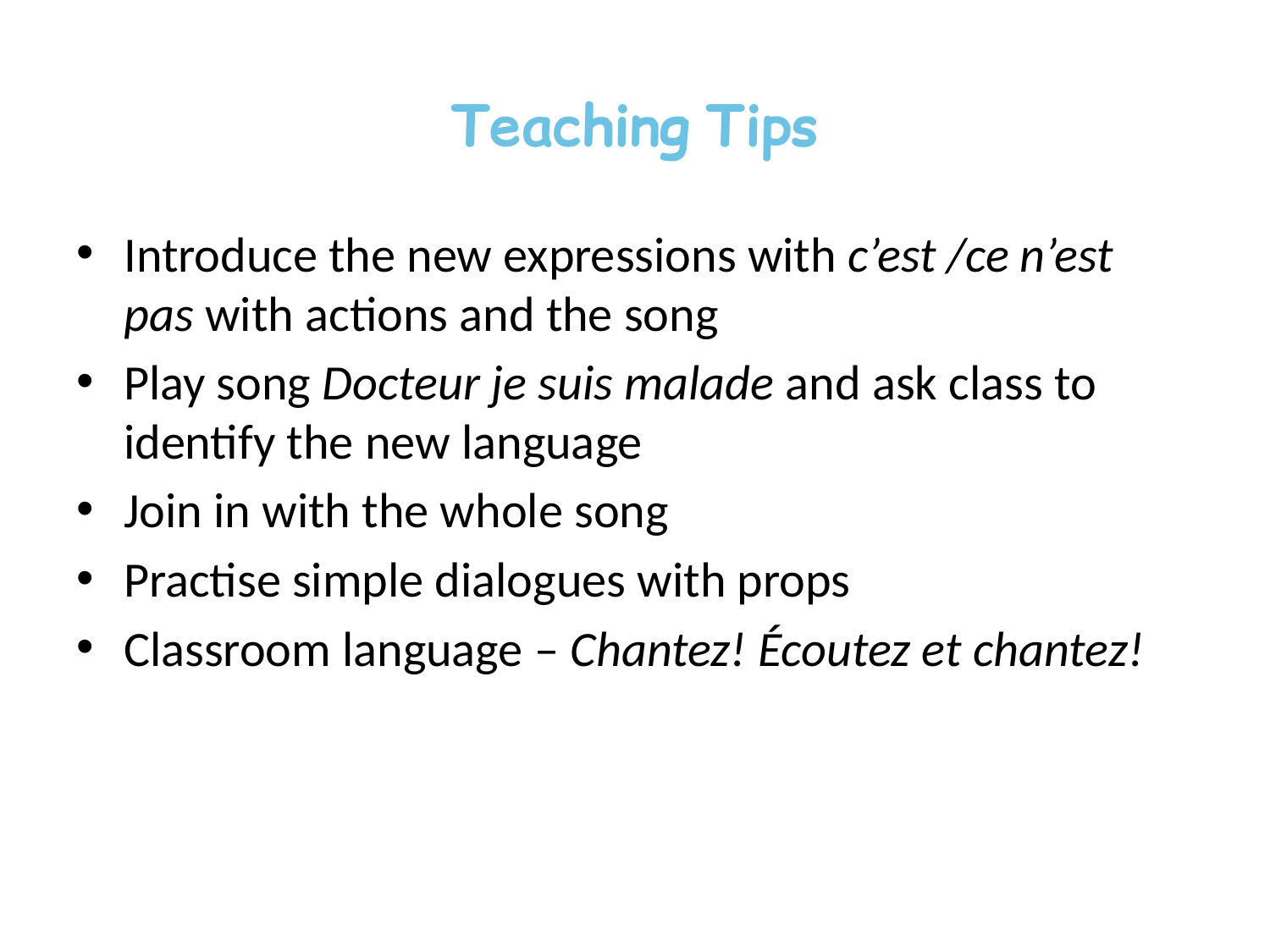

# Teaching Tips
Introduce the new expressions with c’est /ce n’est pas with actions and the song
Play song Docteur je suis malade and ask class to identify the new language
Join in with the whole song
Practise simple dialogues with props
Classroom language – Chantez! Écoutez et chantez!